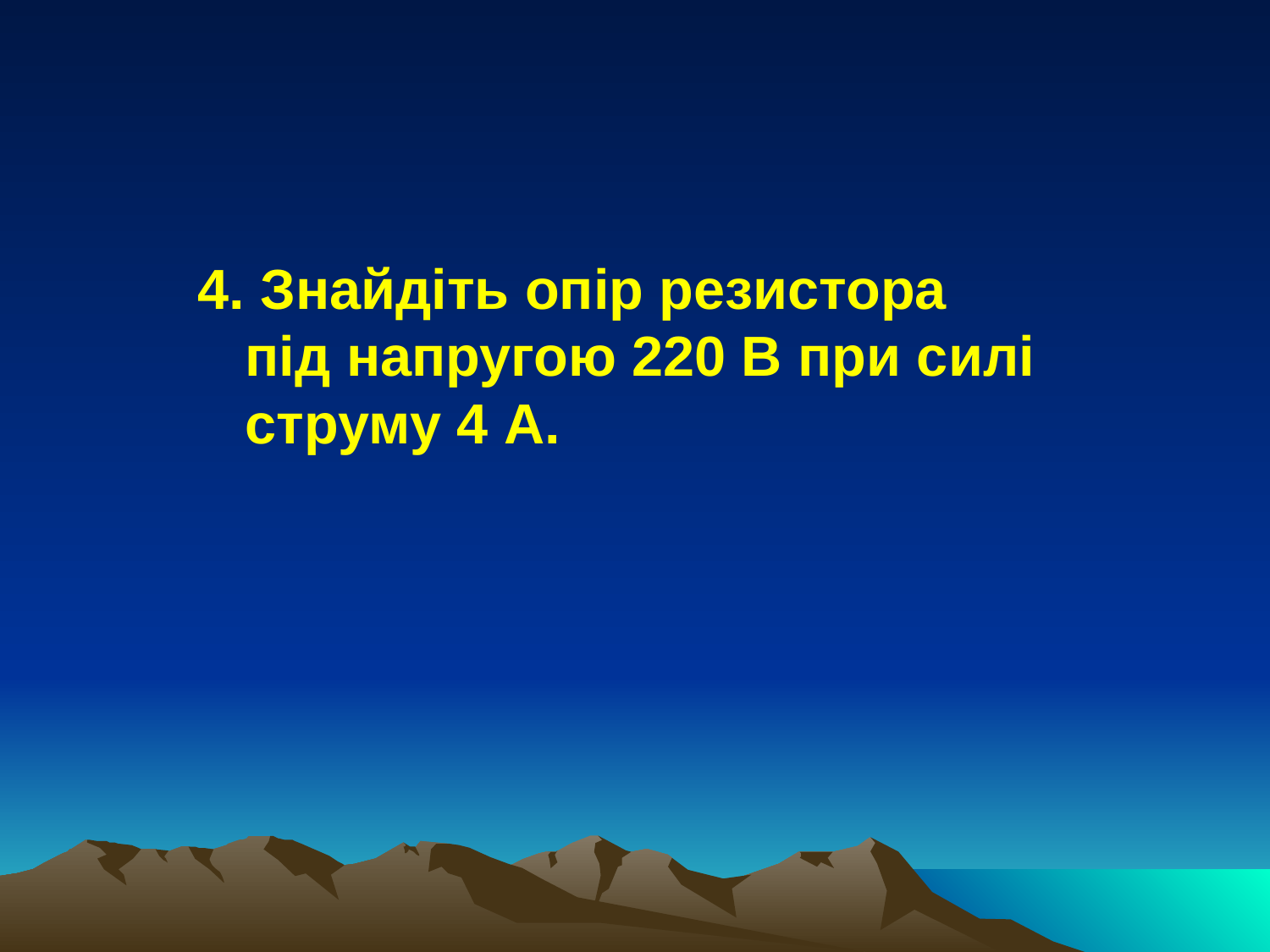

#
4. Знайдіть опір резистора під напругою 220 В при силі струму 4 А.